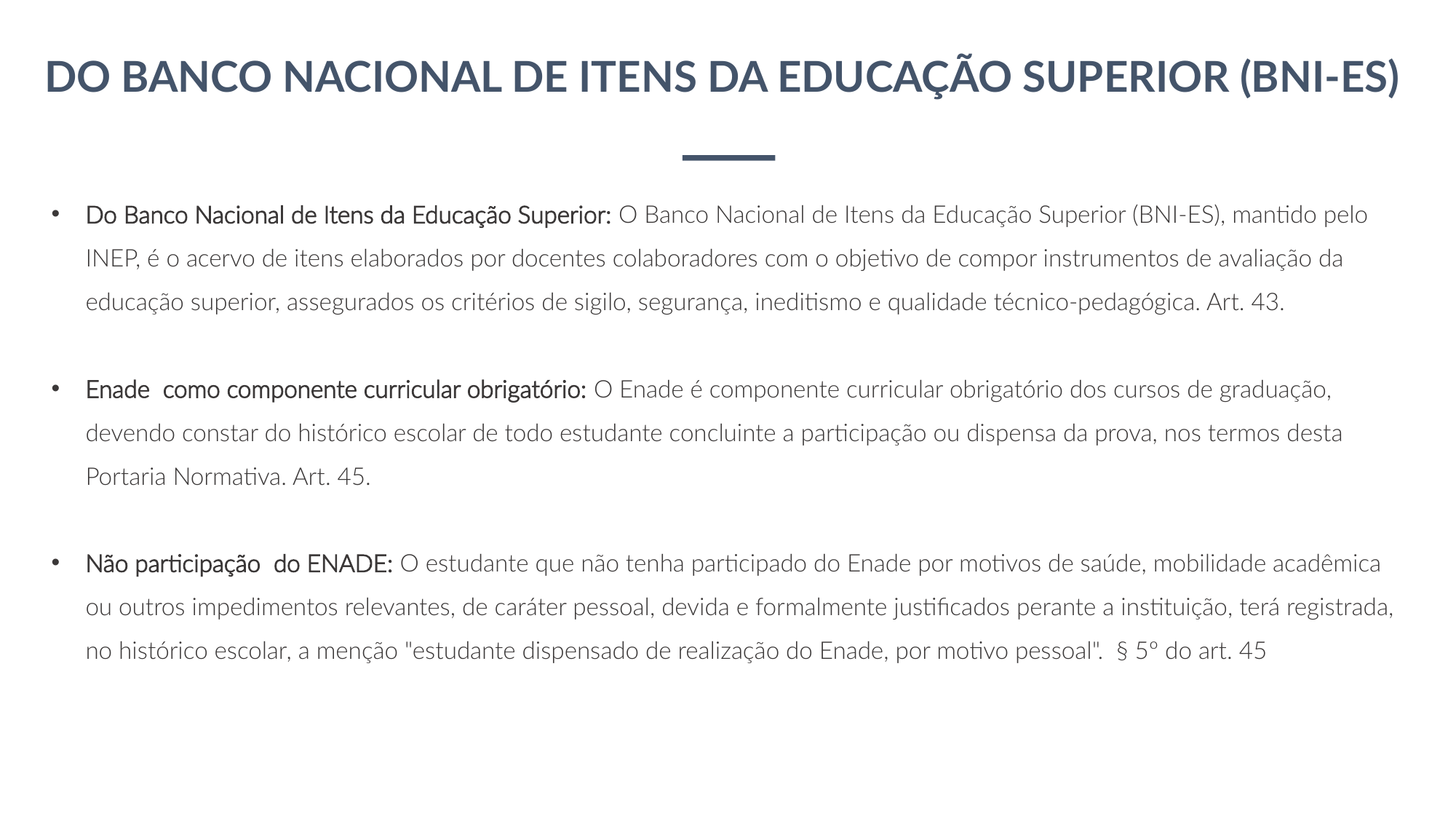

DO BANCO NACIONAL DE ITENS DA EDUCAÇÃO SUPERIOR (BNI-ES)

Do Banco Nacional de Itens da Educação Superior: O Banco Nacional de Itens da Educação Superior (BNI-ES), mantido pelo INEP, é o acervo de itens elaborados por docentes colaboradores com o objetivo de compor instrumentos de avaliação da educação superior, assegurados os critérios de sigilo, segurança, ineditismo e qualidade técnico-pedagógica. Art. 43.

Enade  como componente curricular obrigatório: O Enade é componente curricular obrigatório dos cursos de graduação, devendo constar do histórico escolar de todo estudante concluinte a participação ou dispensa da prova, nos termos desta Portaria Normativa. Art. 45.

Não participação  do ENADE: O estudante que não tenha participado do Enade por motivos de saúde, mobilidade acadêmica ou outros impedimentos relevantes, de caráter pessoal, devida e formalmente justificados perante a instituição, terá registrada, no histórico escolar, a menção "estudante dispensado de realização do Enade, por motivo pessoal".  § 5º do art. 45